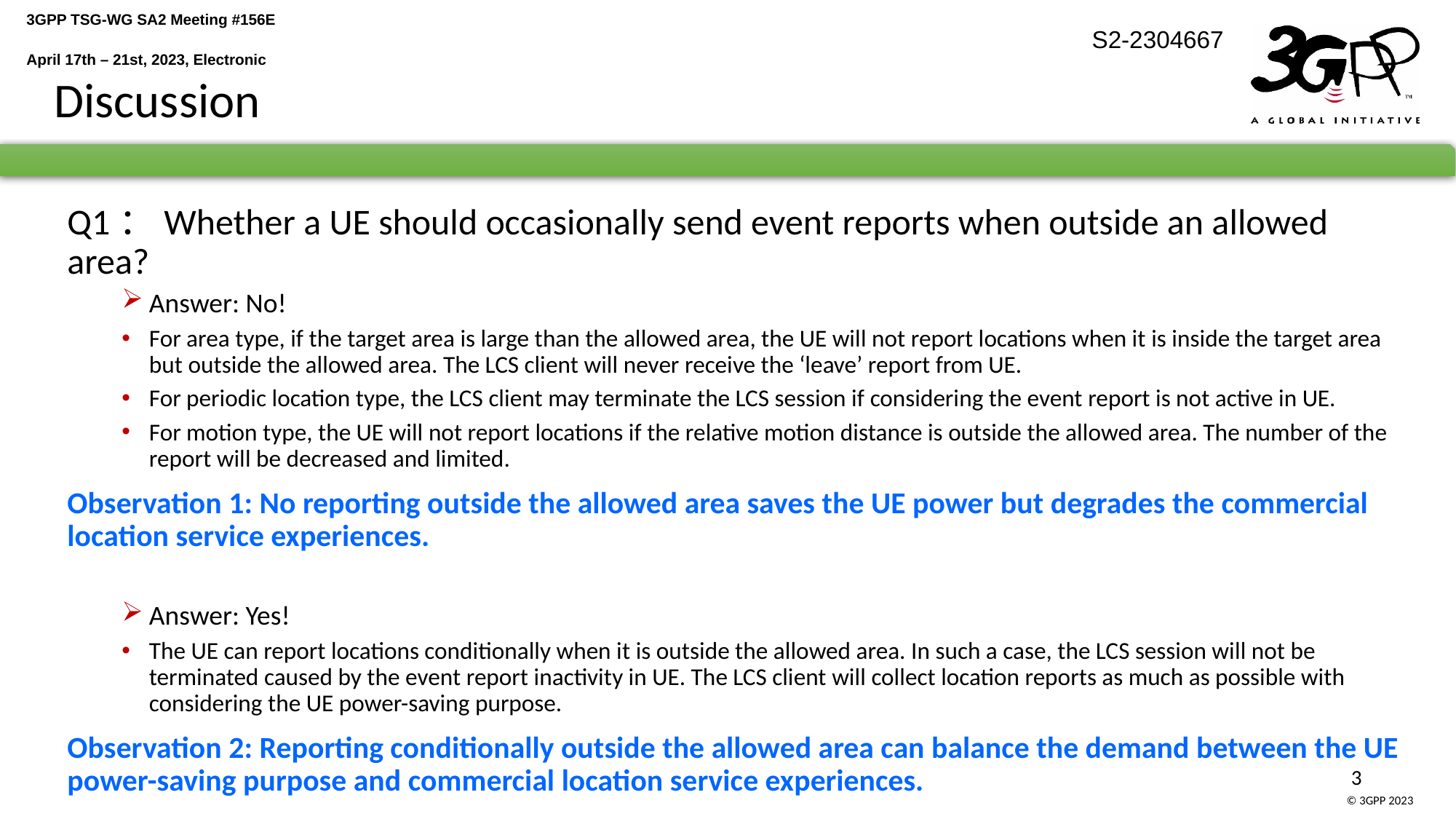

Discussion
Q1：Whether a UE should occasionally send event reports when outside an allowed area?
Answer: No!
For area type, if the target area is large than the allowed area, the UE will not report locations when it is inside the target area but outside the allowed area. The LCS client will never receive the ‘leave’ report from UE.
For periodic location type, the LCS client may terminate the LCS session if considering the event report is not active in UE.
For motion type, the UE will not report locations if the relative motion distance is outside the allowed area. The number of the report will be decreased and limited.
Observation 1: No reporting outside the allowed area saves the UE power but degrades the commercial location service experiences.

Answer: Yes!
The UE can report locations conditionally when it is outside the allowed area. In such a case, the LCS session will not be terminated caused by the event report inactivity in UE. The LCS client will collect location reports as much as possible with considering the UE power-saving purpose.
Observation 2: Reporting conditionally outside the allowed area can balance the demand between the UE power-saving purpose and commercial location service experiences.